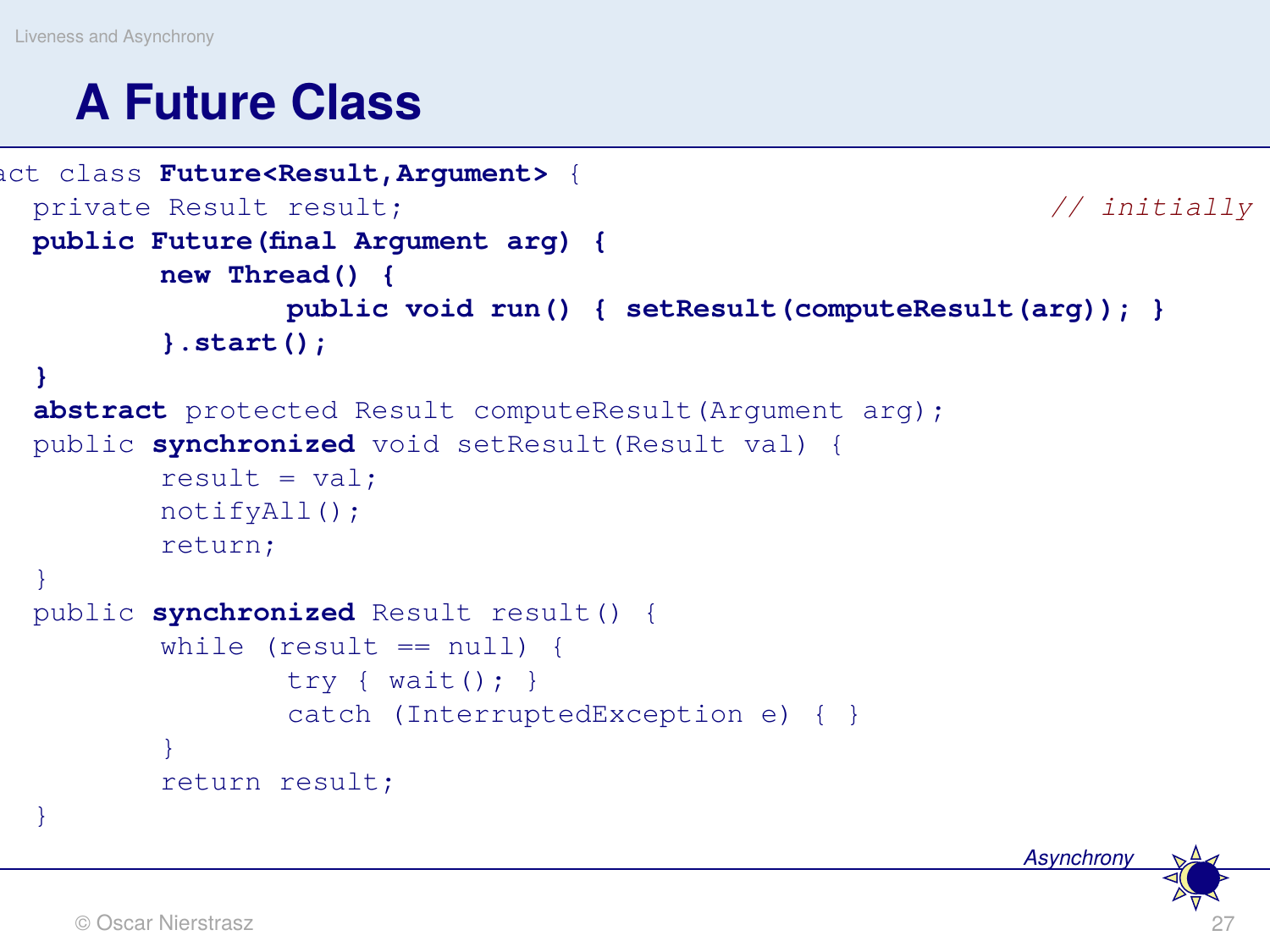

Liveness and Asynchrony
# A Future Class
abstract class Future<Result,Argument> {
	private Result result;						// initially null
	public Future(final Argument arg) {
		new Thread() {
			public void run() { setResult(computeResult(arg)); }
		}.start();
	}
	abstract protected Result computeResult(Argument arg);
	public synchronized void setResult(Result val) {
		result = val;
		notifyAll();
		return;
	}
	public synchronized Result result() {
		while (result == null) {
			try { wait(); }
			catch (InterruptedException e) { }
		}
		return result;
	}
}
Asynchrony

© Oscar Nierstrasz
27